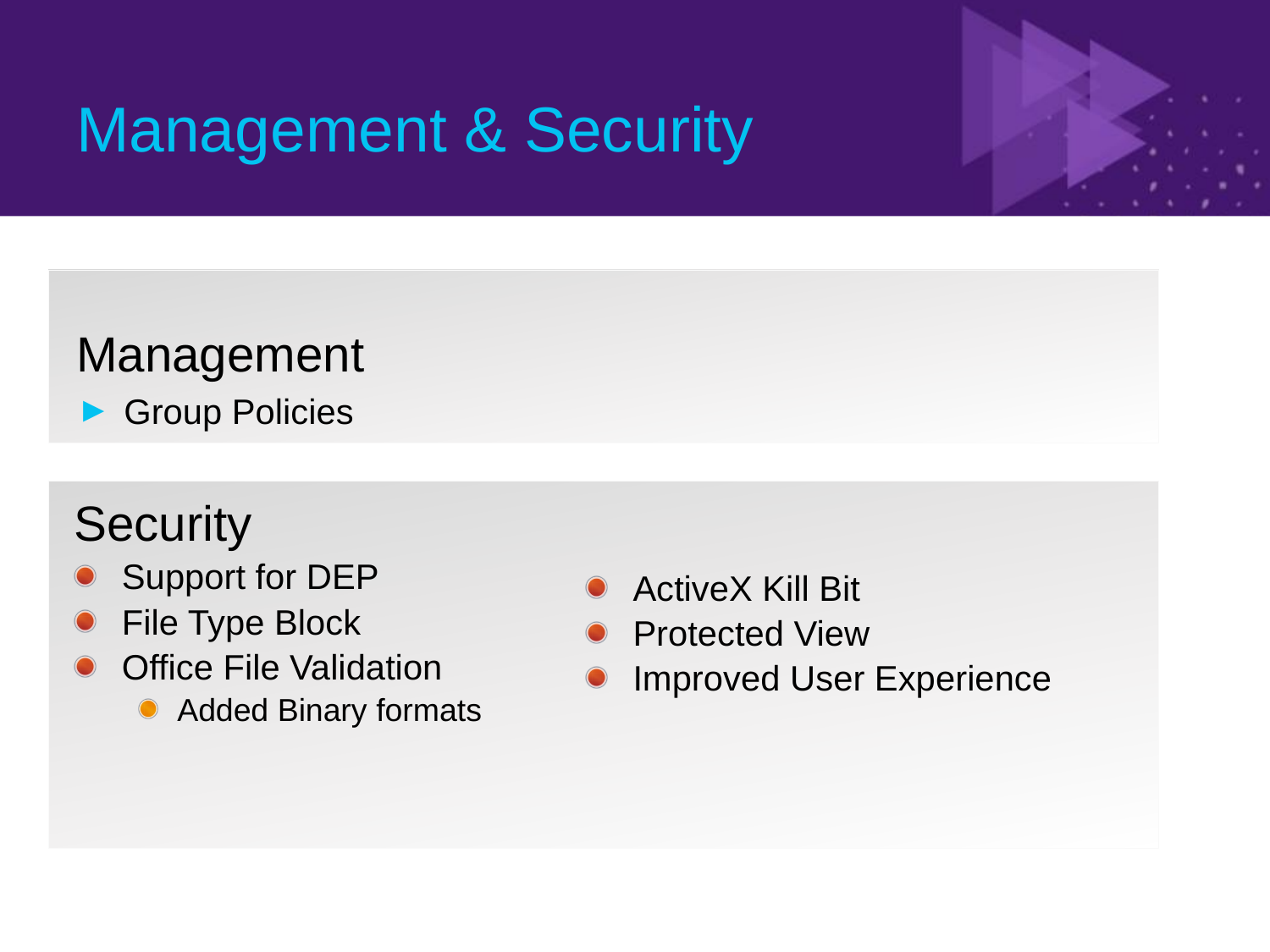

# Management & Security

Management
Group Policies

Security
Support for DEP
File Type Block
Office File Validation
Added Binary formats
ActiveX Kill Bit
Protected View
Improved User Experience